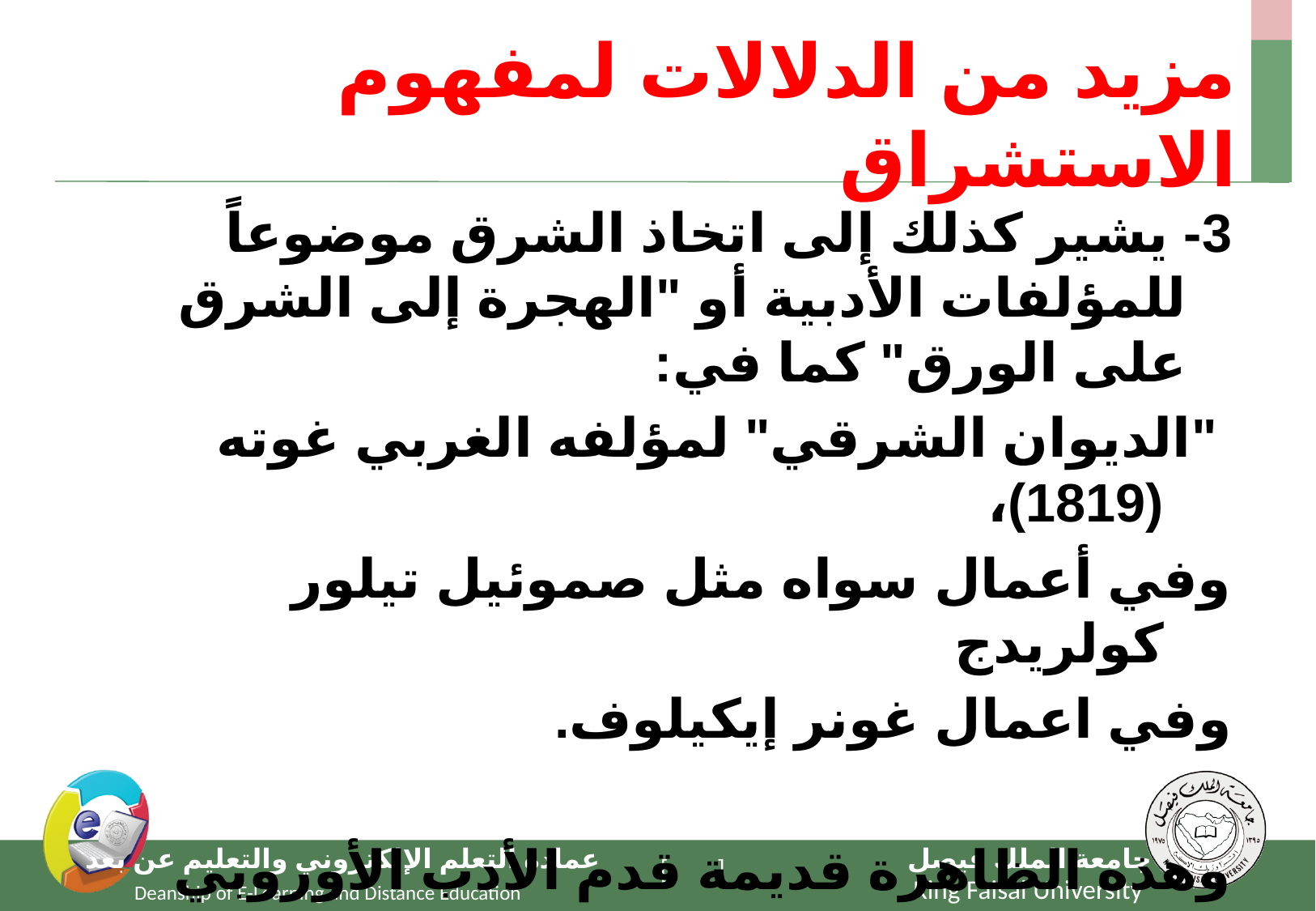

# مزيد من الدلالات لمفهوم الاستشراق
3- يشير كذلك إلى اتخاذ الشرق موضوعاً للمؤلفات الأدبية أو "الهجرة إلى الشرق على الورق" كما في:
 "الديوان الشرقي" لمؤلفه الغربي غوته (1819)،
وفي أعمال سواه مثل صموئيل تيلور كولريدج
وفي اعمال غونر إيكيلوف.

وهذه الظاهرة قديمة قدم الأدب الأوروبي ومستمرة استمراره.